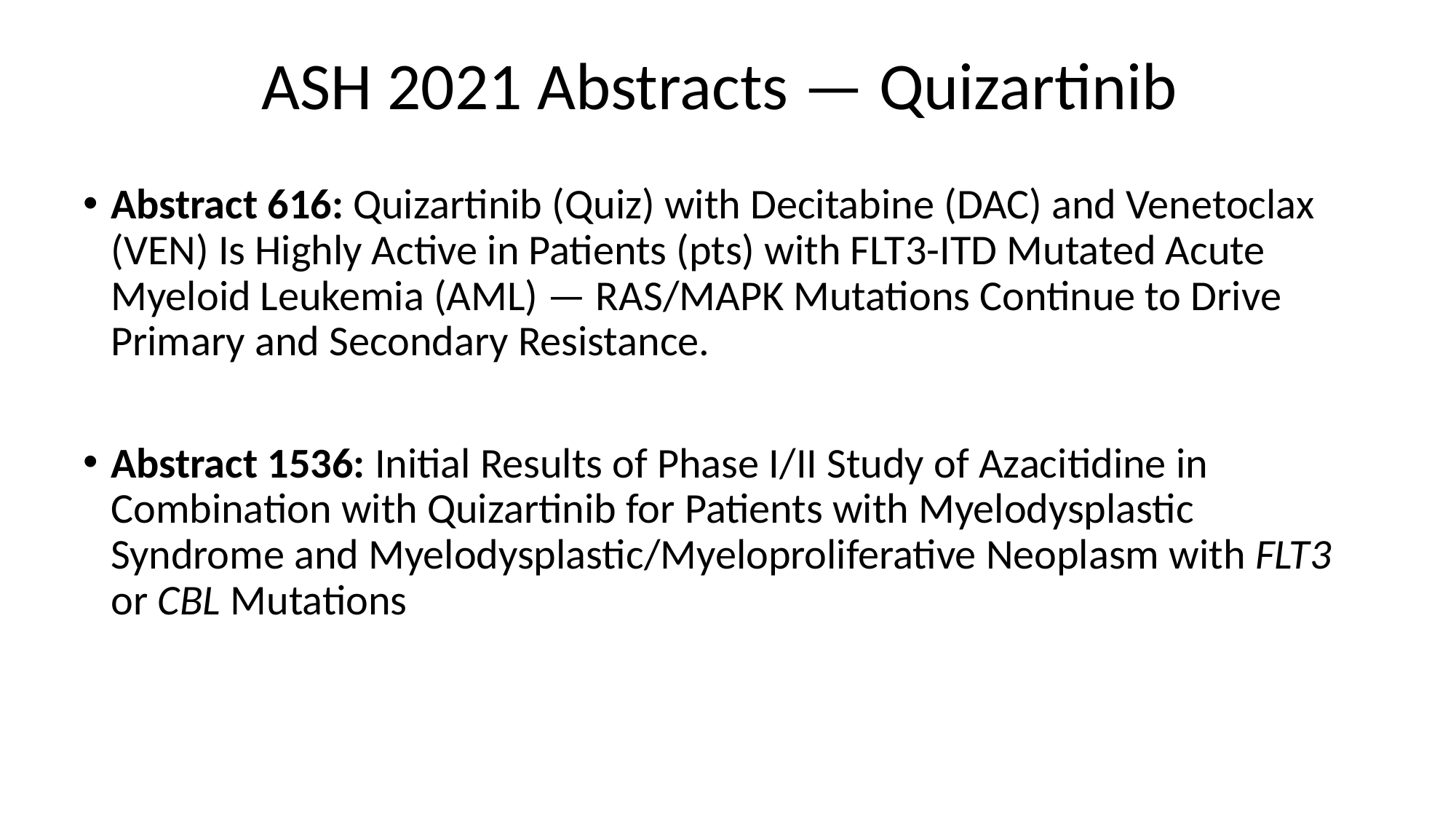

# ASH 2021 Abstracts — Quizartinib
Abstract 616: Quizartinib (Quiz) with Decitabine (DAC) and Venetoclax (VEN) Is Highly Active in Patients (pts) with FLT3-ITD Mutated Acute Myeloid Leukemia (AML) — RAS/MAPK Mutations Continue to Drive Primary and Secondary Resistance.

Abstract 1536: Initial Results of Phase I/II Study of Azacitidine in Combination with Quizartinib for Patients with Myelodysplastic Syndrome and Myelodysplastic/Myeloproliferative Neoplasm with FLT3 or CBL Mutations